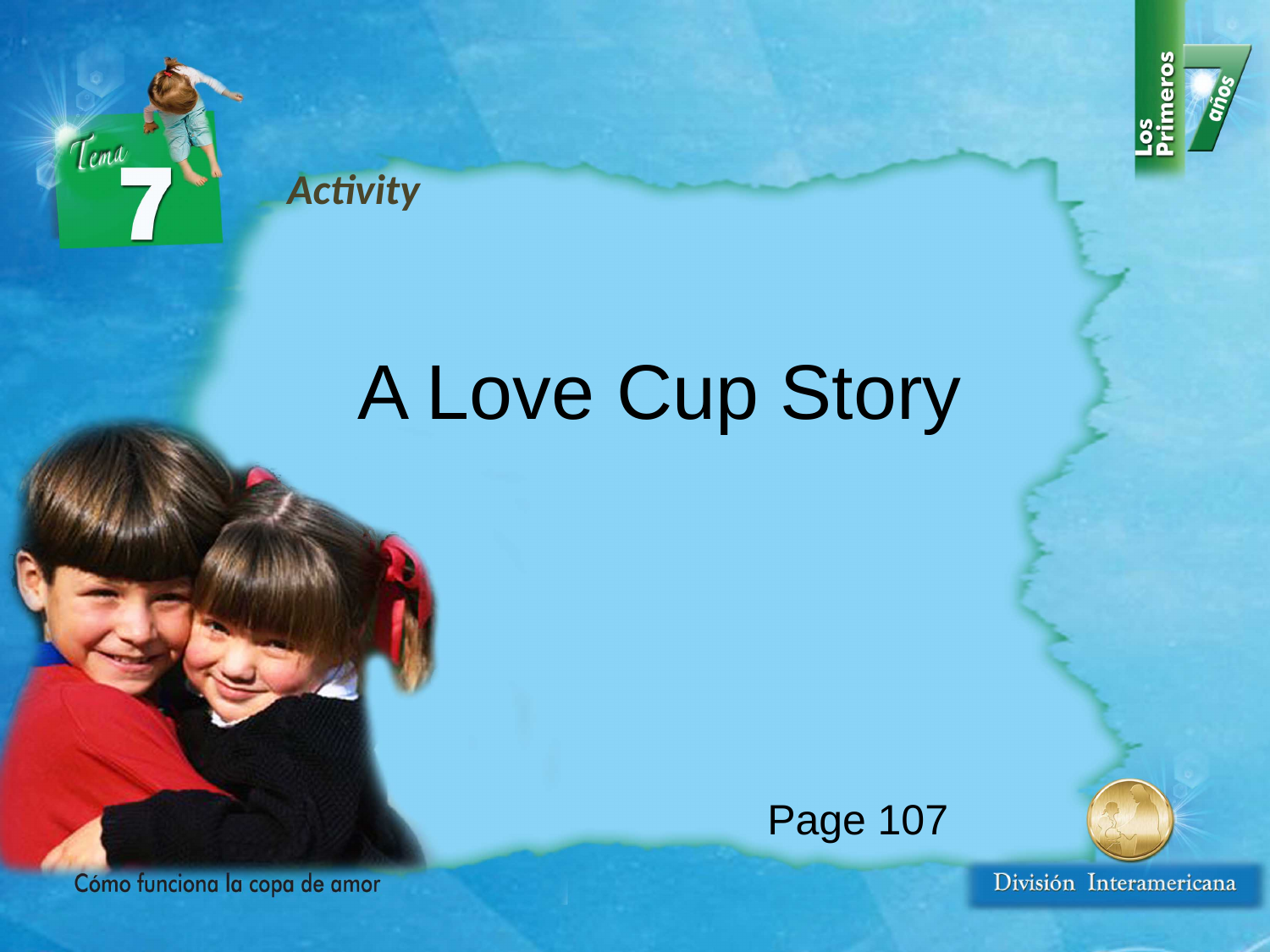

Activity
A Love Cup Story
Page 107